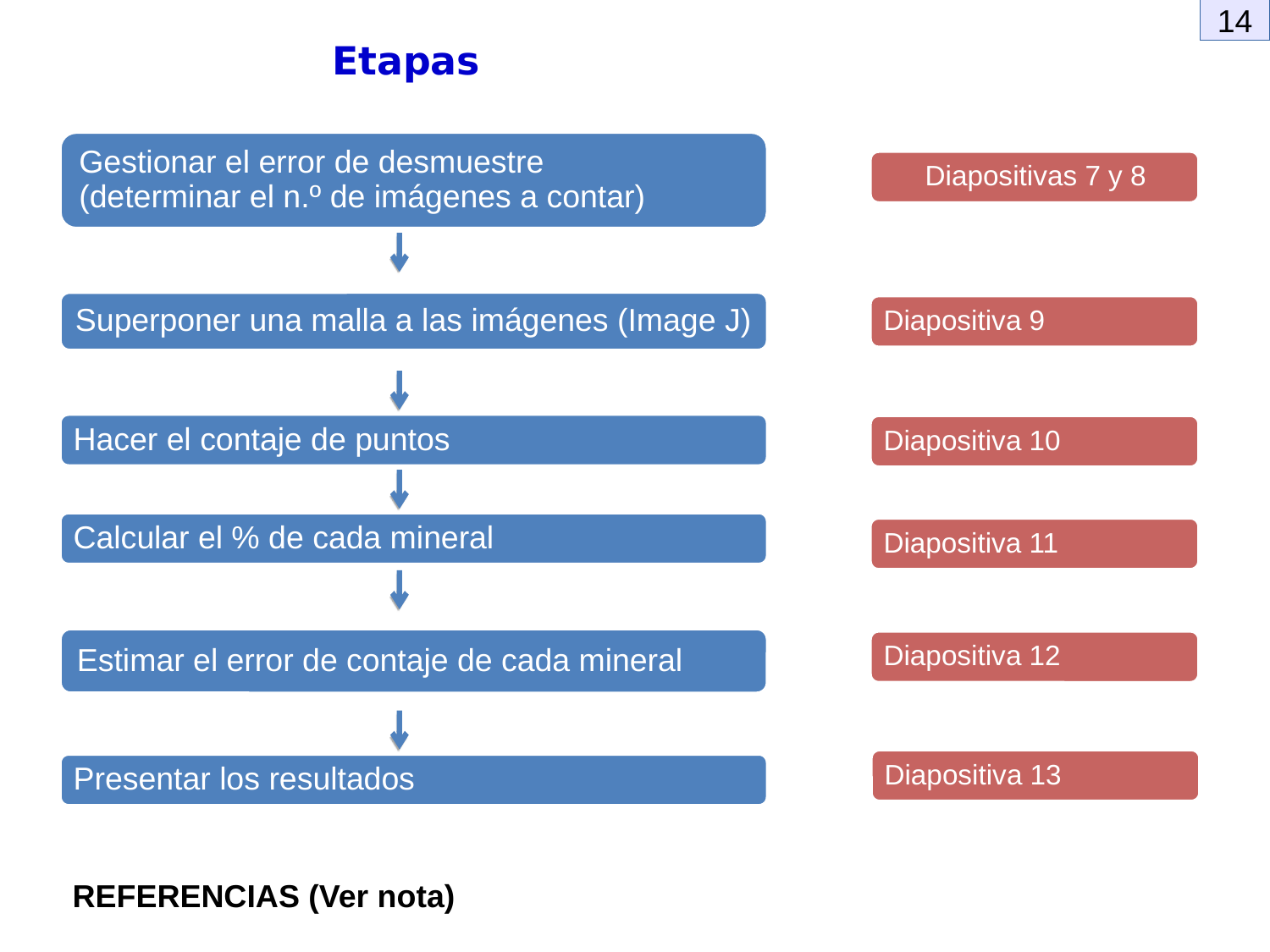

14
Etapas
Gestionar el error de desmuestre
(determinar el n.º de imágenes a contar)
Diapositivas 7 y 8

Superponer una malla a las imágenes (Image J)
Diapositiva 9

Hacer el contaje de puntos
Diapositiva 10

Calcular el % de cada mineral
Diapositiva 11

Estimar el error de contaje de cada mineral
Diapositiva 12

Diapositiva 13
Presentar los resultados
REFERENCIAS (Ver nota)